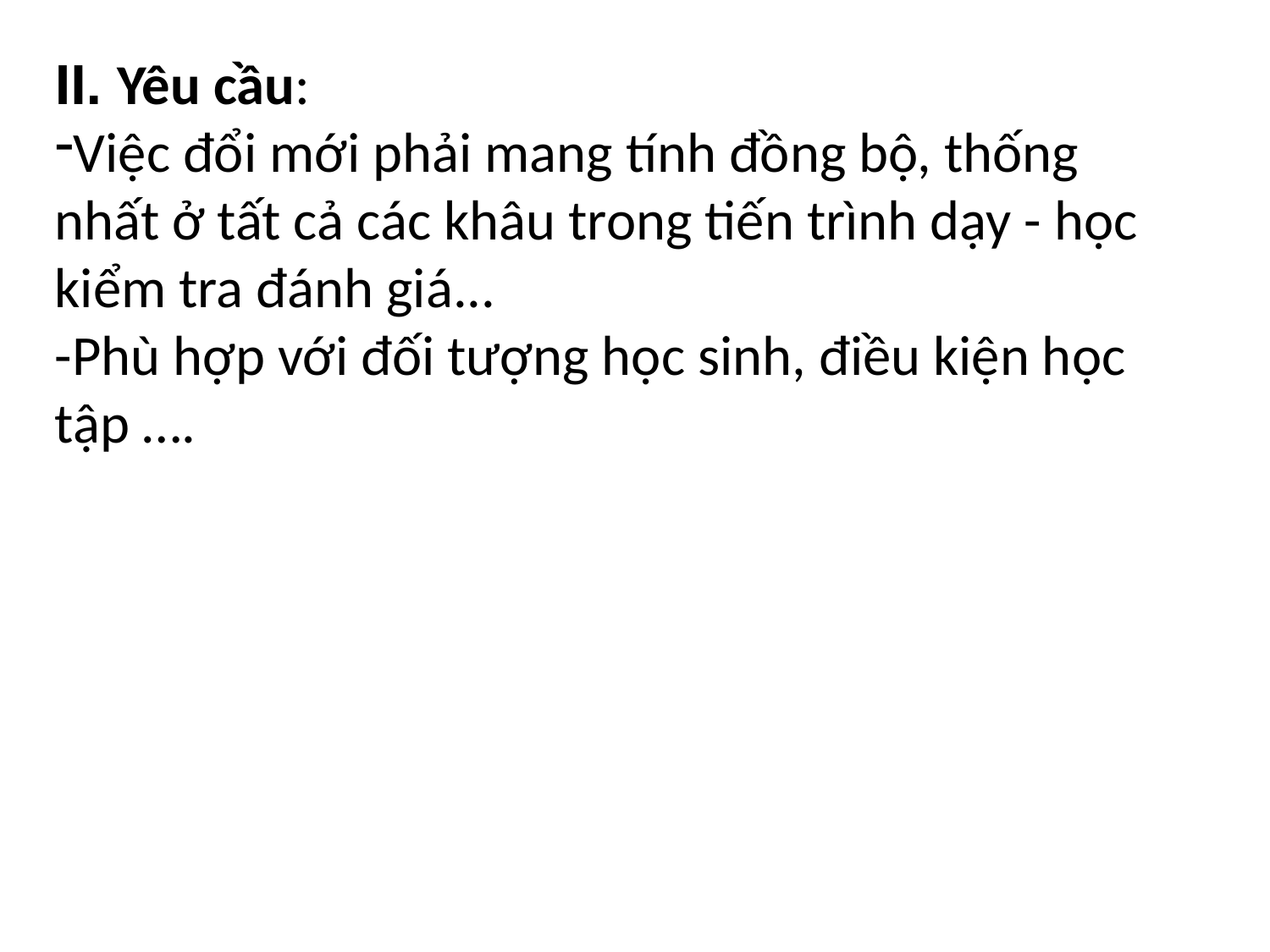

II. Yêu cầu:
Việc đổi mới phải mang tính đồng bộ, thống nhất ở tất cả các khâu trong tiến trình dạy - học kiểm tra đánh giá...
-Phù hợp với đối tượng học sinh, điều kiện học tập ….